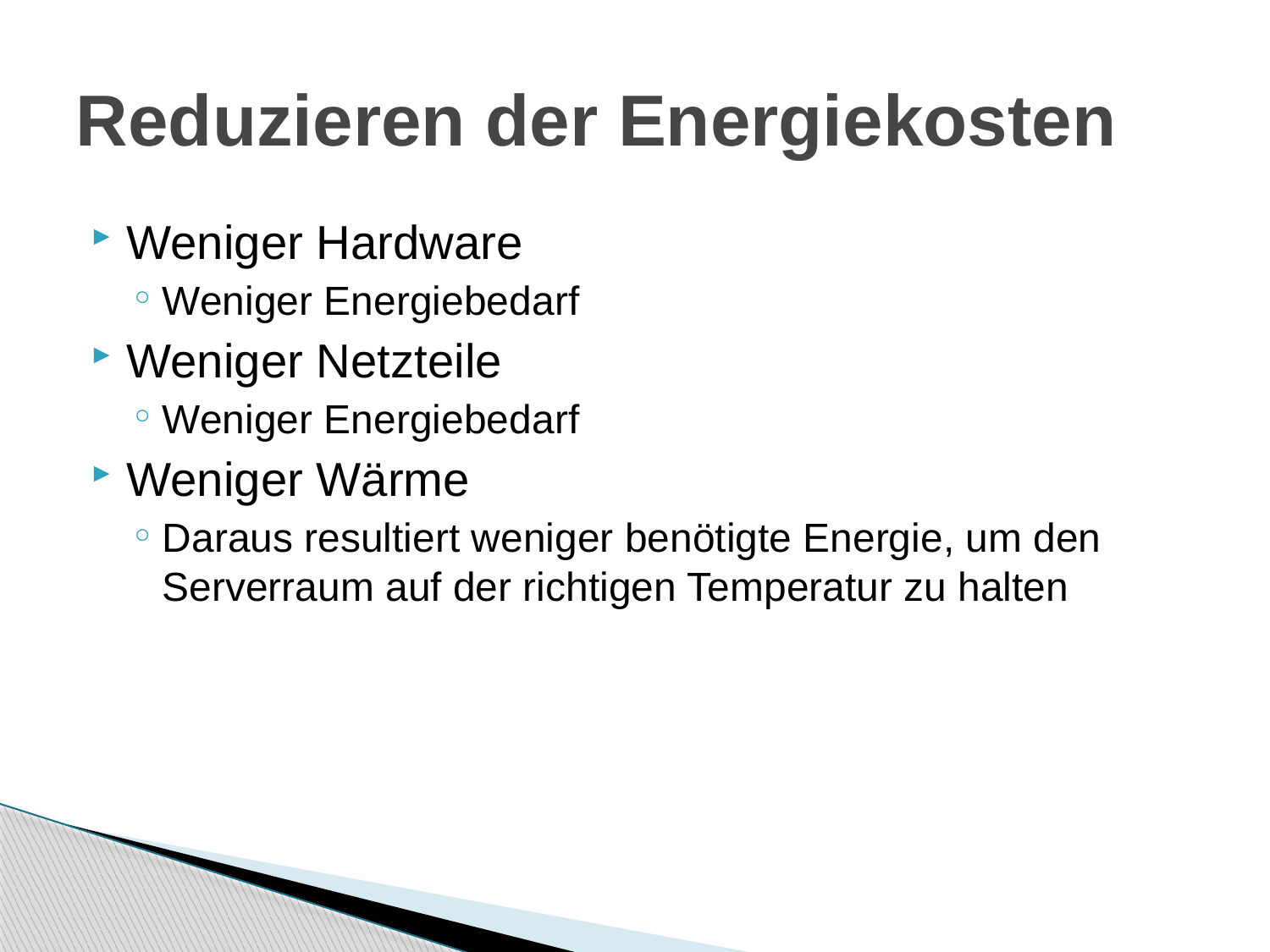

# Reduzieren der Energiekosten
Weniger Hardware
Weniger Energiebedarf
Weniger Netzteile
Weniger Energiebedarf
Weniger Wärme
Daraus resultiert weniger benötigte Energie, um den Serverraum auf der richtigen Temperatur zu halten